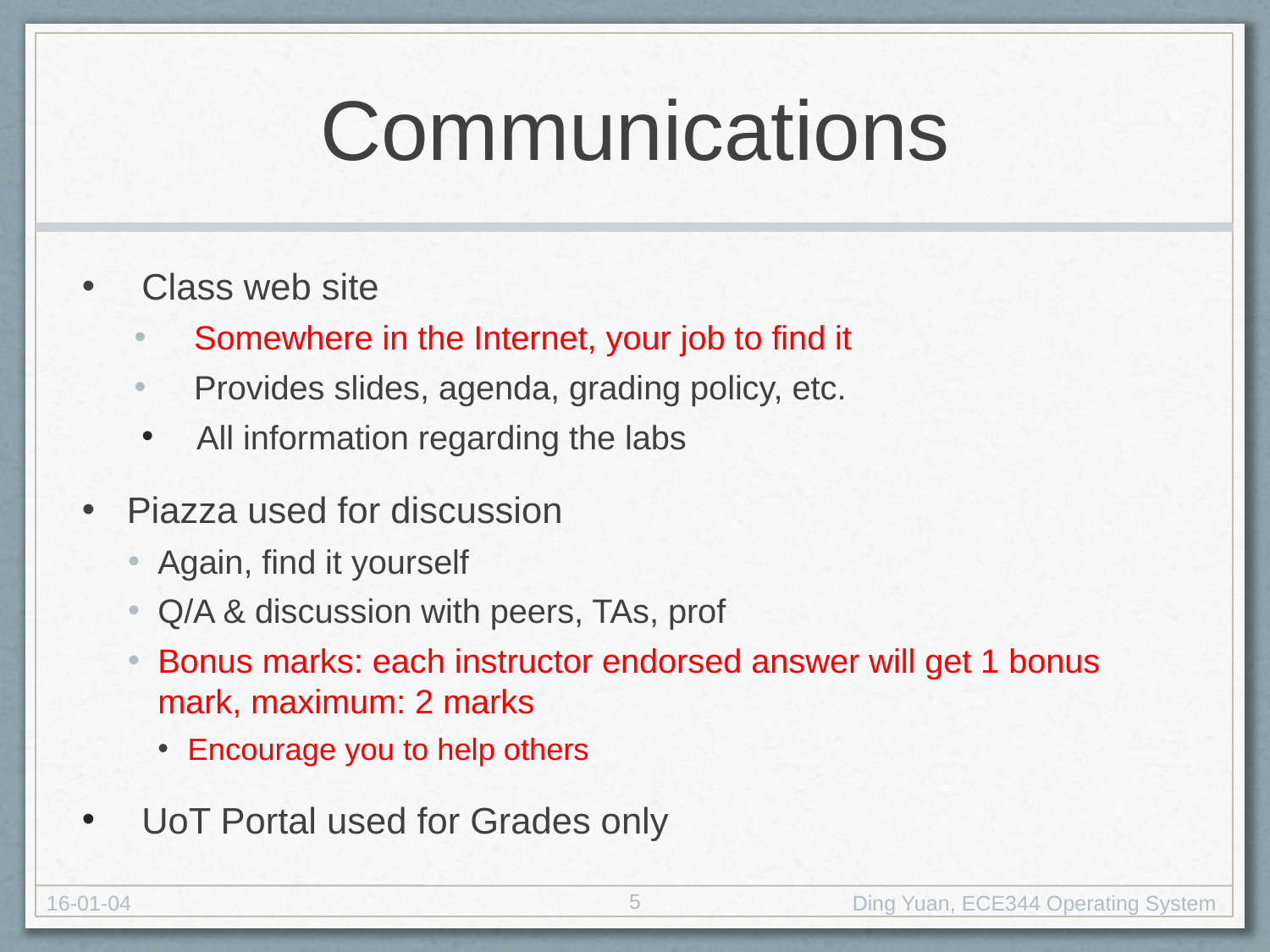

# Communications
Class web site
Somewhere in the Internet, your job to find it
Provides slides, agenda, grading policy, etc.
All information regarding the labs
Piazza used for discussion
Again, find it yourself
Q/A & discussion with peers, TAs, prof
Bonus marks: each instructor endorsed answer will get 1 bonus mark, maximum: 2 marks
Encourage you to help others
UoT Portal used for Grades only
5
16-01-04
Ding Yuan, ECE344 Operating System